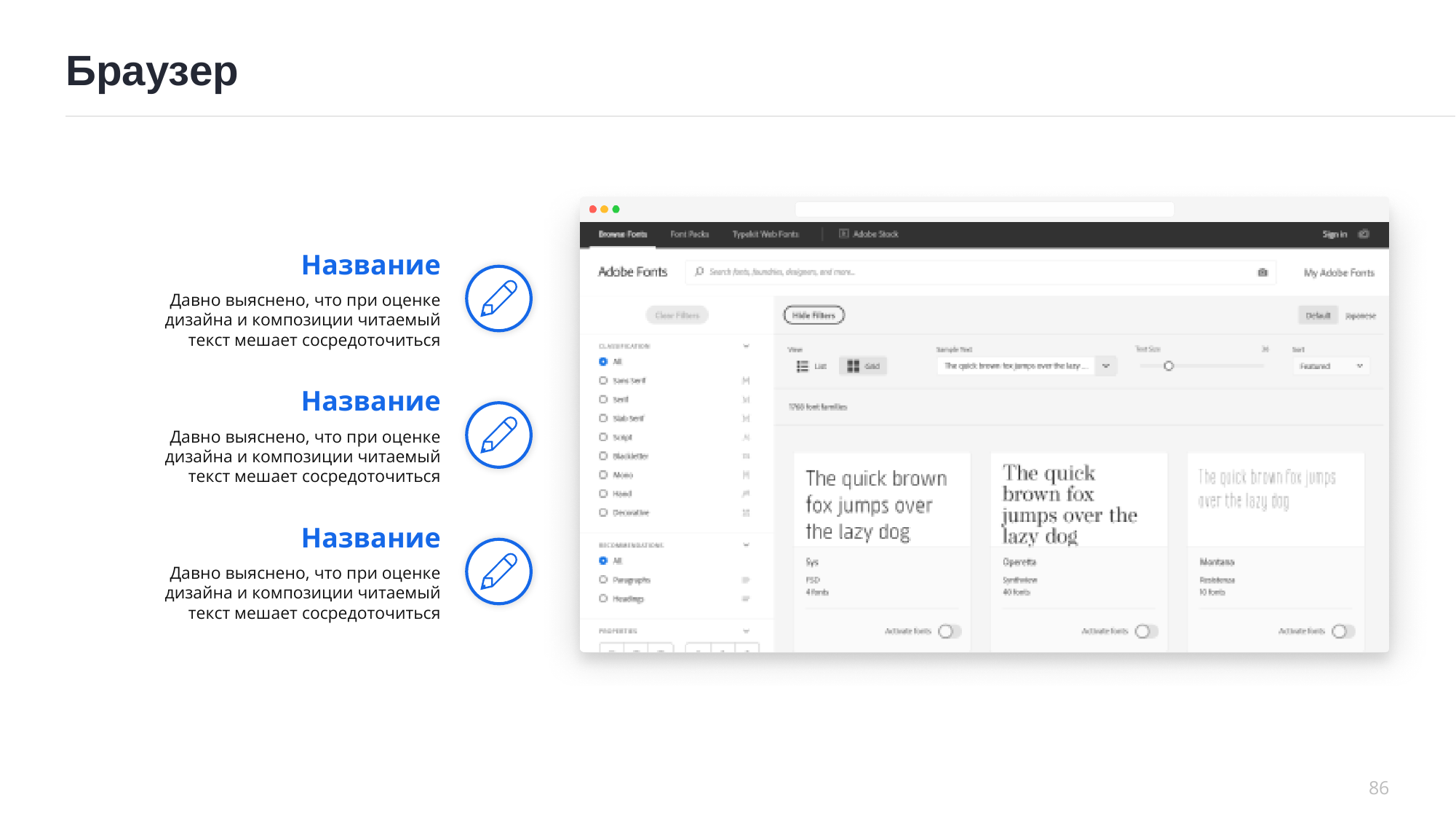

# Браузер

Название
Давно выяснено, что при оценке дизайна и композиции читаемый текст мешает сосредоточиться

Название
Давно выяснено, что при оценке дизайна и композиции читаемый текст мешает сосредоточиться

Название
Давно выяснено, что при оценке дизайна и композиции читаемый текст мешает сосредоточиться

86